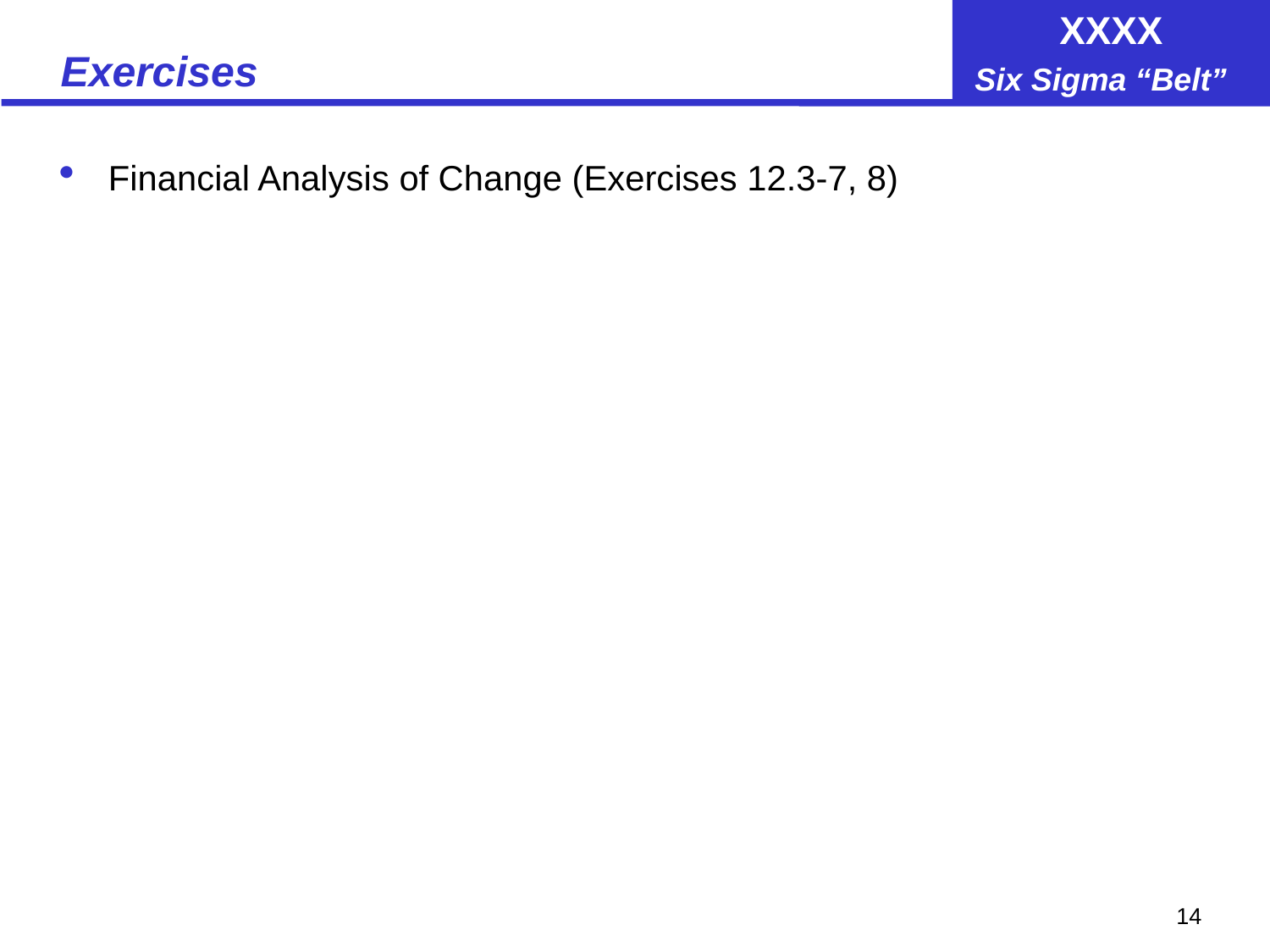

# Exercises
Financial Analysis of Change (Exercises 12.3-7, 8)